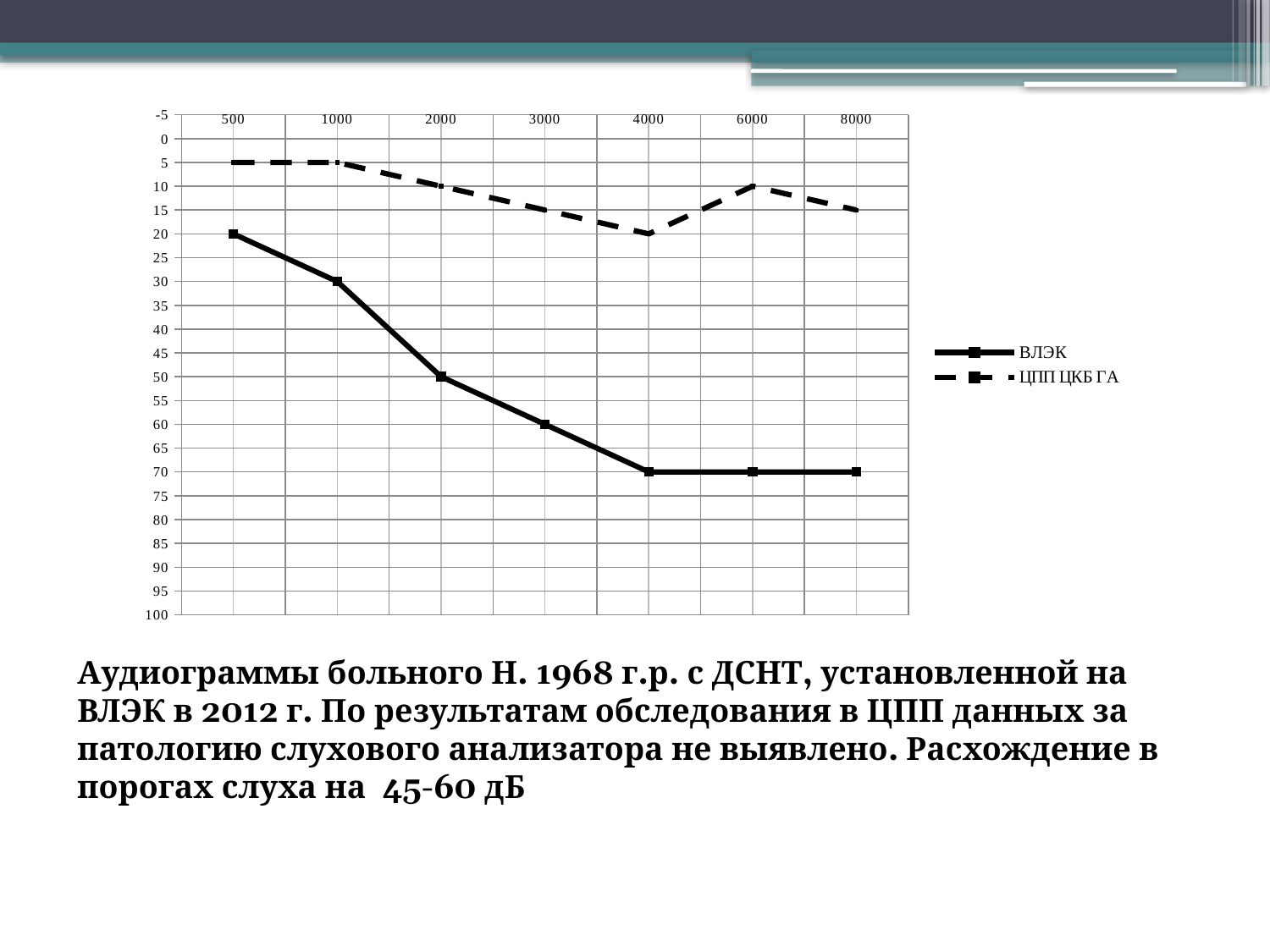

### Chart

| Category | ВЛЭК | ЦПП ЦКБ ГА |
|---|---|---|
| 500 | 20.0 | 5.0 |
| 1000 | 30.0 | 5.0 |
| 2000 | 50.0 | 10.0 |
| 3000 | 60.0 | 15.0 |
| 4000 | 70.0 | 20.0 |
| 6000 | 70.0 | 10.0 |
| 8000 | 70.0 | 15.0 |
Аудиограммы больного Н. 1968 г.р. с ДСНТ, установленной на ВЛЭК в 2012 г. По результатам обследования в ЦПП данных за патологию слухового анализатора не выявлено. Расхождение в порогах слуха на  45-60 дБ